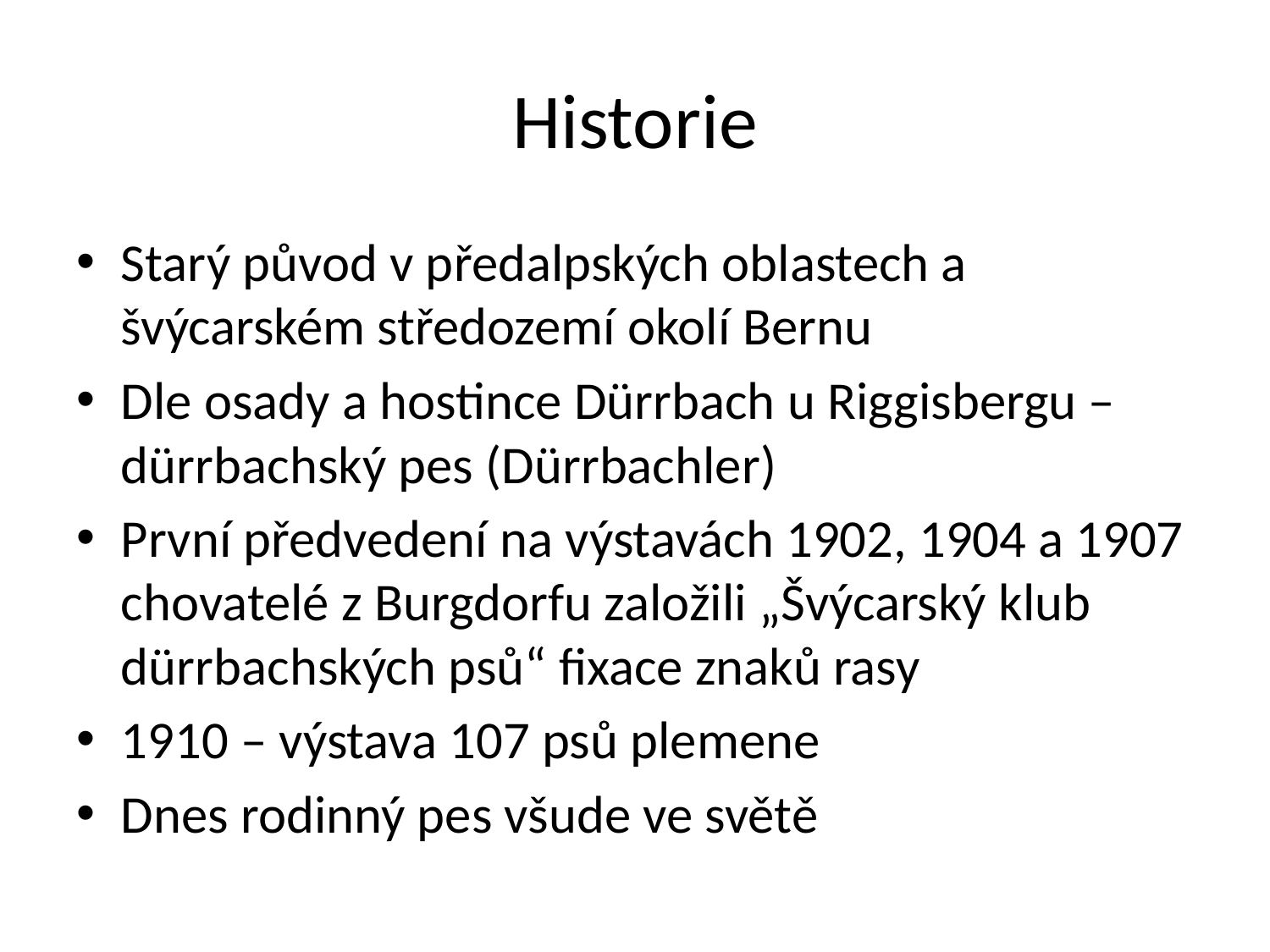

# Historie
Starý původ v předalpských oblastech a švýcarském středozemí okolí Bernu
Dle osady a hostince Dürrbach u Riggisbergu – dürrbachský pes (Dürrbachler)
První předvedení na výstavách 1902, 1904 a 1907 chovatelé z Burgdorfu založili „Švýcarský klub dürrbachských psů“ fixace znaků rasy
1910 – výstava 107 psů plemene
Dnes rodinný pes všude ve světě